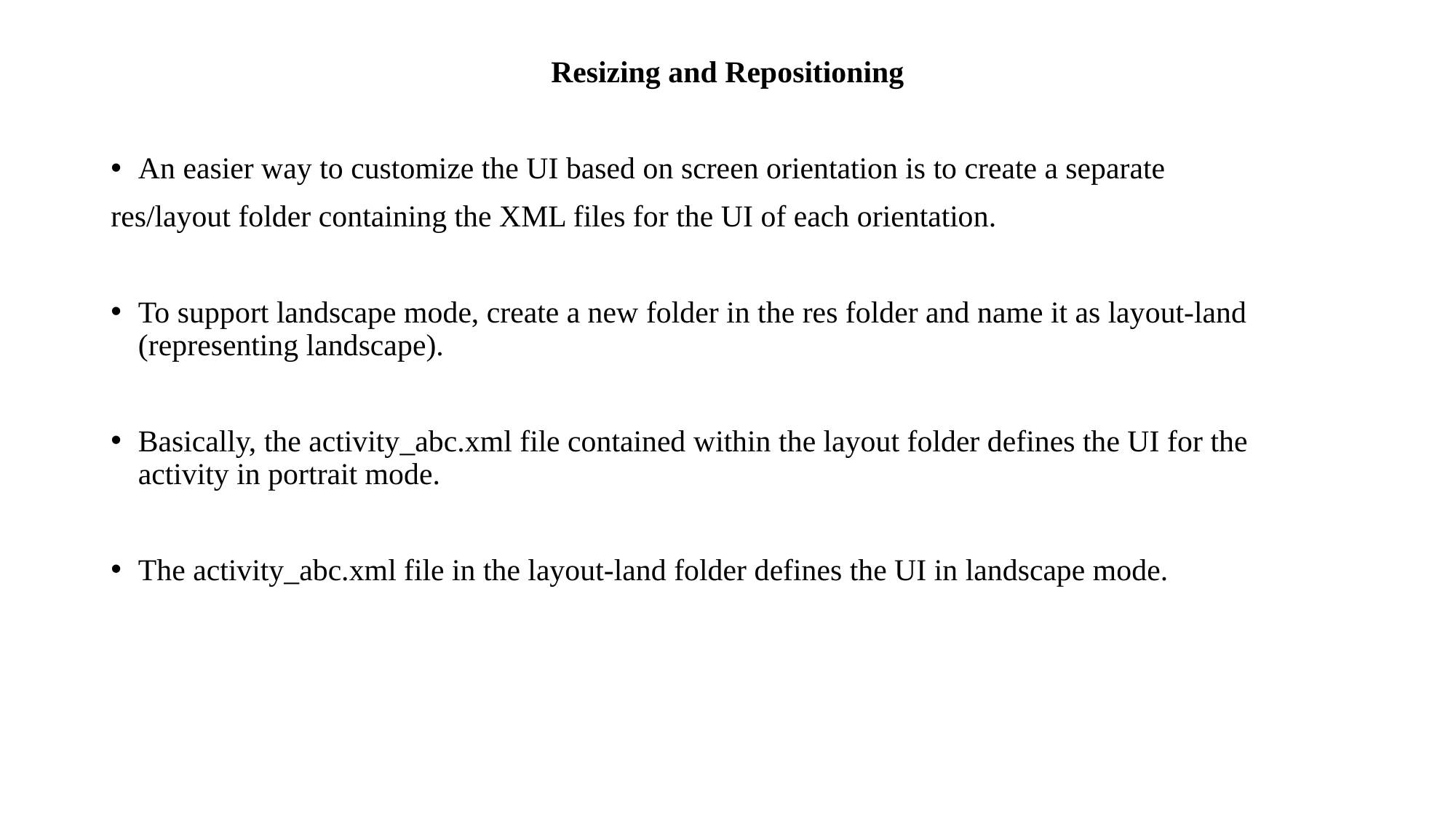

Resizing and Repositioning

An easier way to customize the UI based on screen orientation is to create a separate
res/layout folder containing the XML files for the UI of each orientation.

To support landscape mode, create a new folder in the res folder and name it as layout-land (representing landscape).

Basically, the activity_abc.xml file contained within the layout folder defines the UI for the activity in portrait mode.

The activity_abc.xml file in the layout-land folder defines the UI in landscape mode.